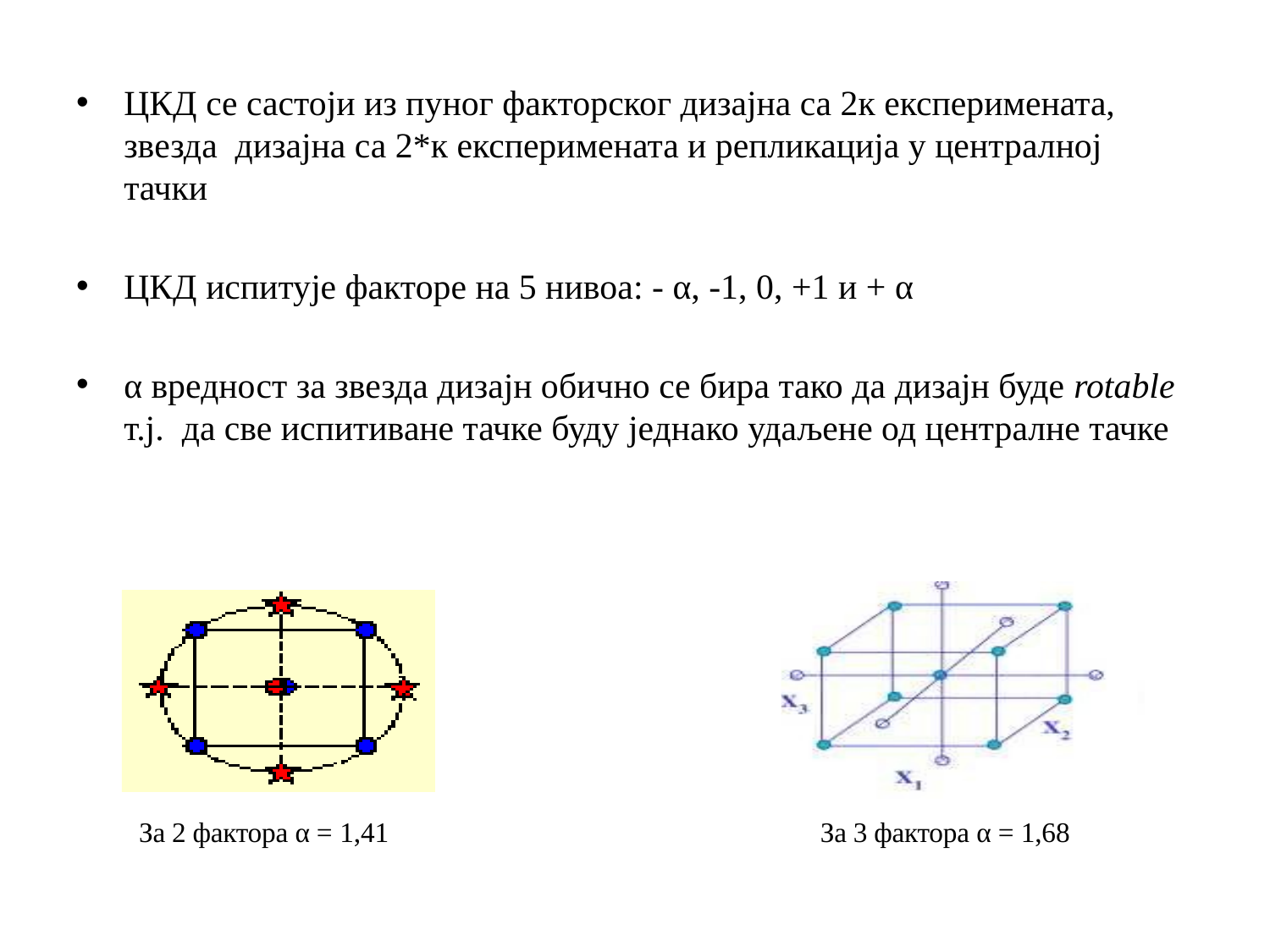

ЦКД се састоји из пуног факторског дизајна са 2к експеримената, звезда  дизајна са 2*к експеримената и репликација у централној тачки

ЦКД испитује факторе на 5 нивоа: - α, -1, 0, +1 и + α

α вредност за звезда дизајн обично се бира тако да дизајн буде rotable т.ј.  да све испитиване тачке буду једнако удаљене од централне тачке

За 2 фактора α = 1,41
За 3 фактора α = 1,68